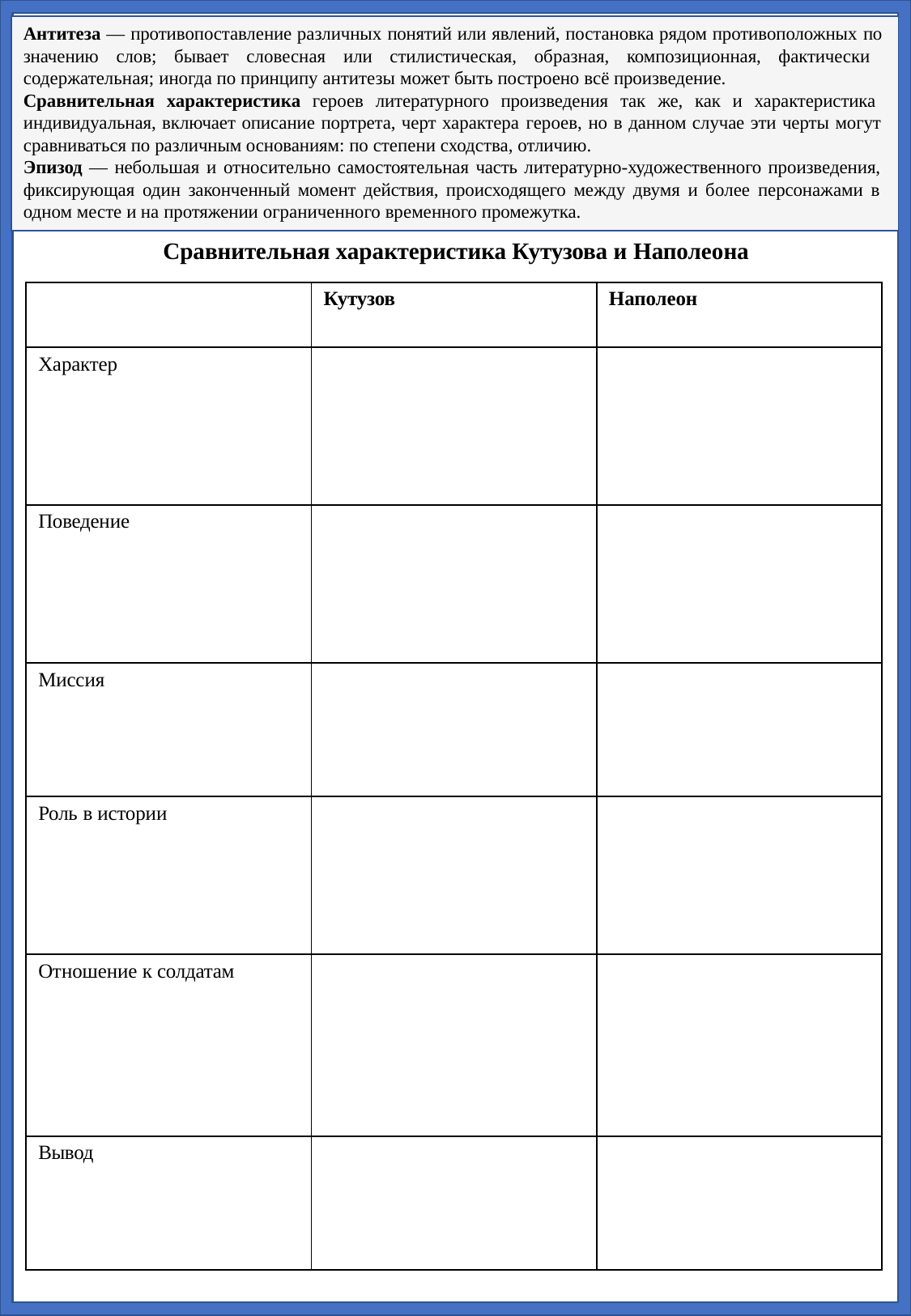

Антитеза — противопоставление различных понятий или явлений, постановка рядом противоположных по  значению слов; бывает словесная или стилистическая, образная, композиционная, фактически  содержательная; иногда по принципу антитезы может быть построено всё произведение.
Сравнительная характеристика героев литературного произведения так же, как и характеристика  индивидуальная, включает описание портрета, черт характера героев, но в данном случае эти черты могут  сравниваться по различным основаниям: по степени сходства, отличию.
Эпизод — небольшая и относительно самостоятельная часть литературно-художественного произведения,  фиксирующая один законченный момент действия, происходящего между двумя и более персонажами в  одном месте и на протяжении ограниченного временного промежутка.
Сравнительная характеристика Кутузова и Наполеона
|  | Кутузов | Наполеон |
| --- | --- | --- |
| Характер |  |  |
| Поведение |  |  |
| Миссия |  |  |
| Роль в истории |  |  |
| Отношение к солдатам |  |  |
| Вывод |  |  |